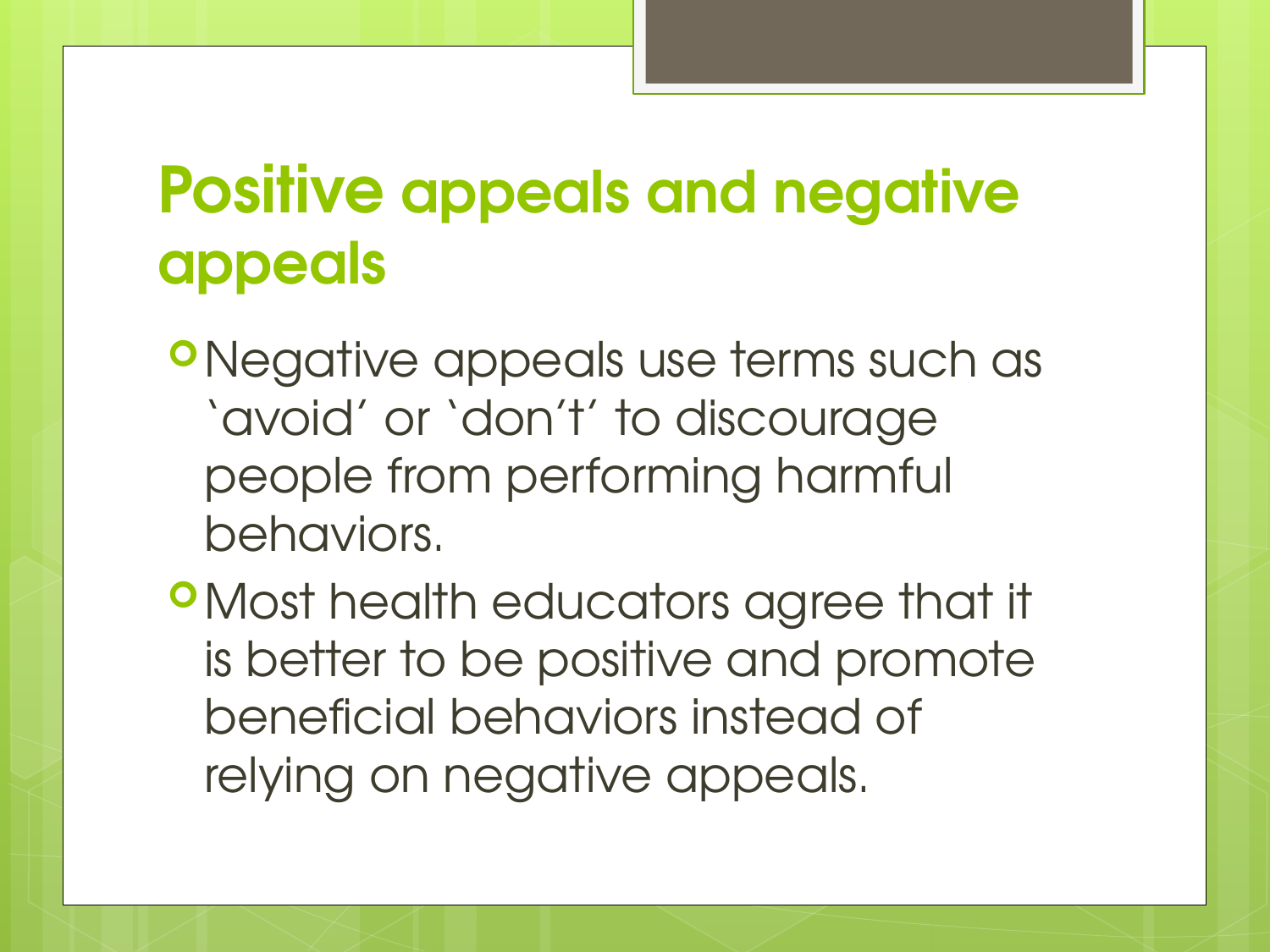

# Positive appeals and negative appeals
Negative appeals use terms such as ‘avoid’ or ‘don’t’ to discourage people from performing harmful behaviors.
Most health educators agree that it is better to be positive and promote beneficial behaviors instead of relying on negative appeals.